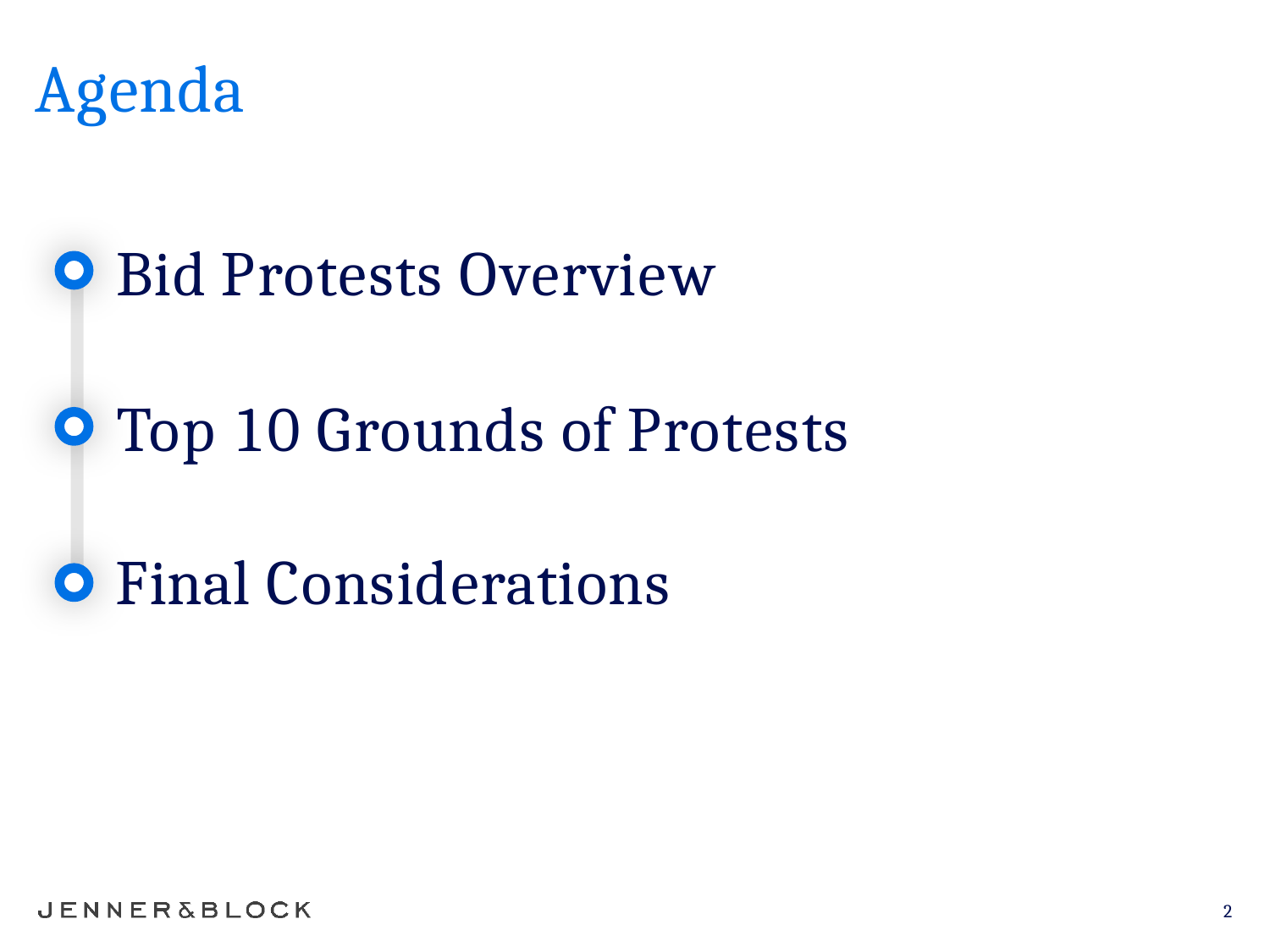

# Agenda
Bid Protests Overview

Top 10 Grounds of Protests

Final Considerations